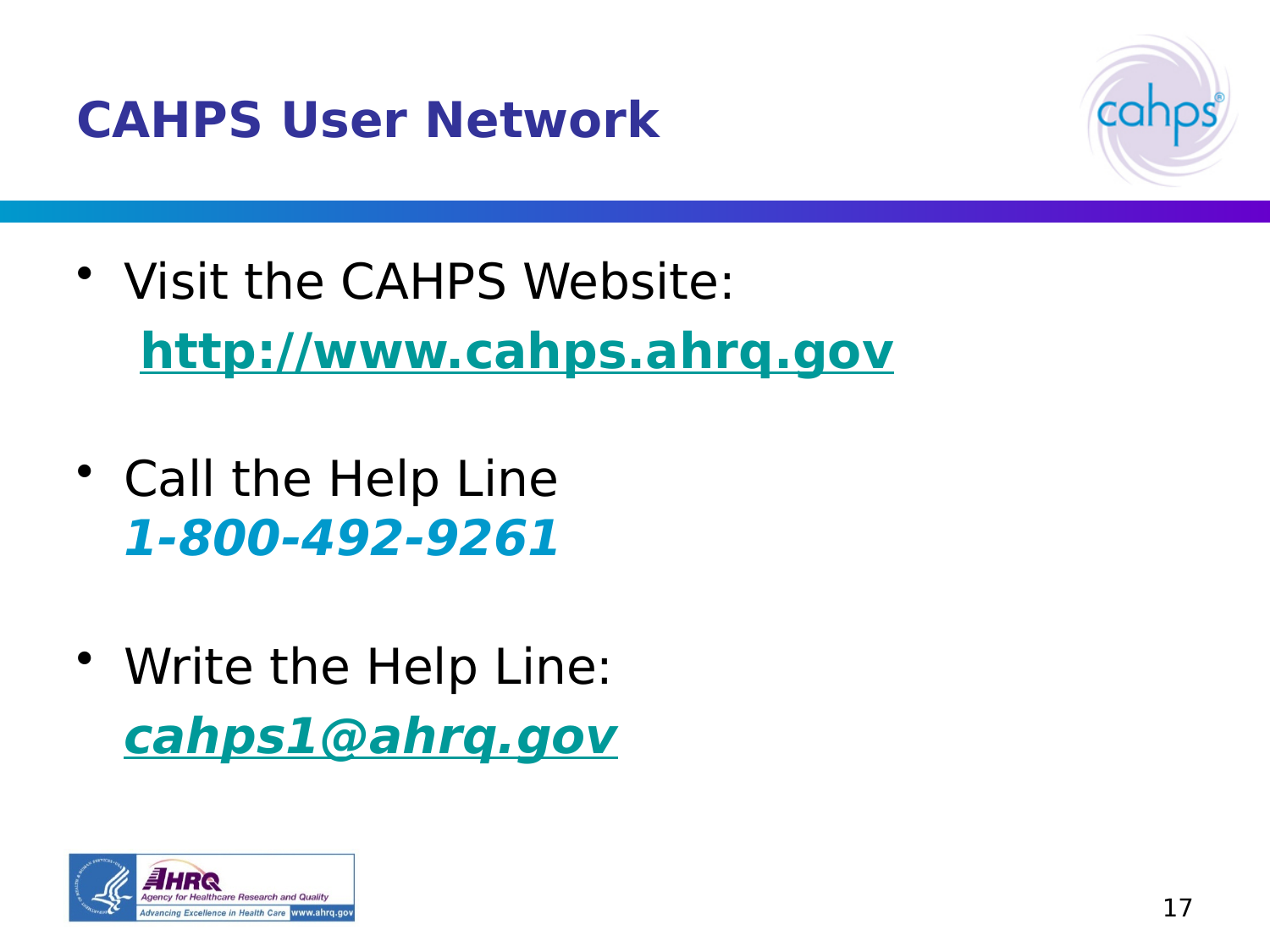

# CAHPS User Network
Visit the CAHPS Website:
http://www.cahps.ahrq.gov

Call the Help Line
1-800-492-9261
Write the Help Line:
	cahps1@ahrq.gov

17